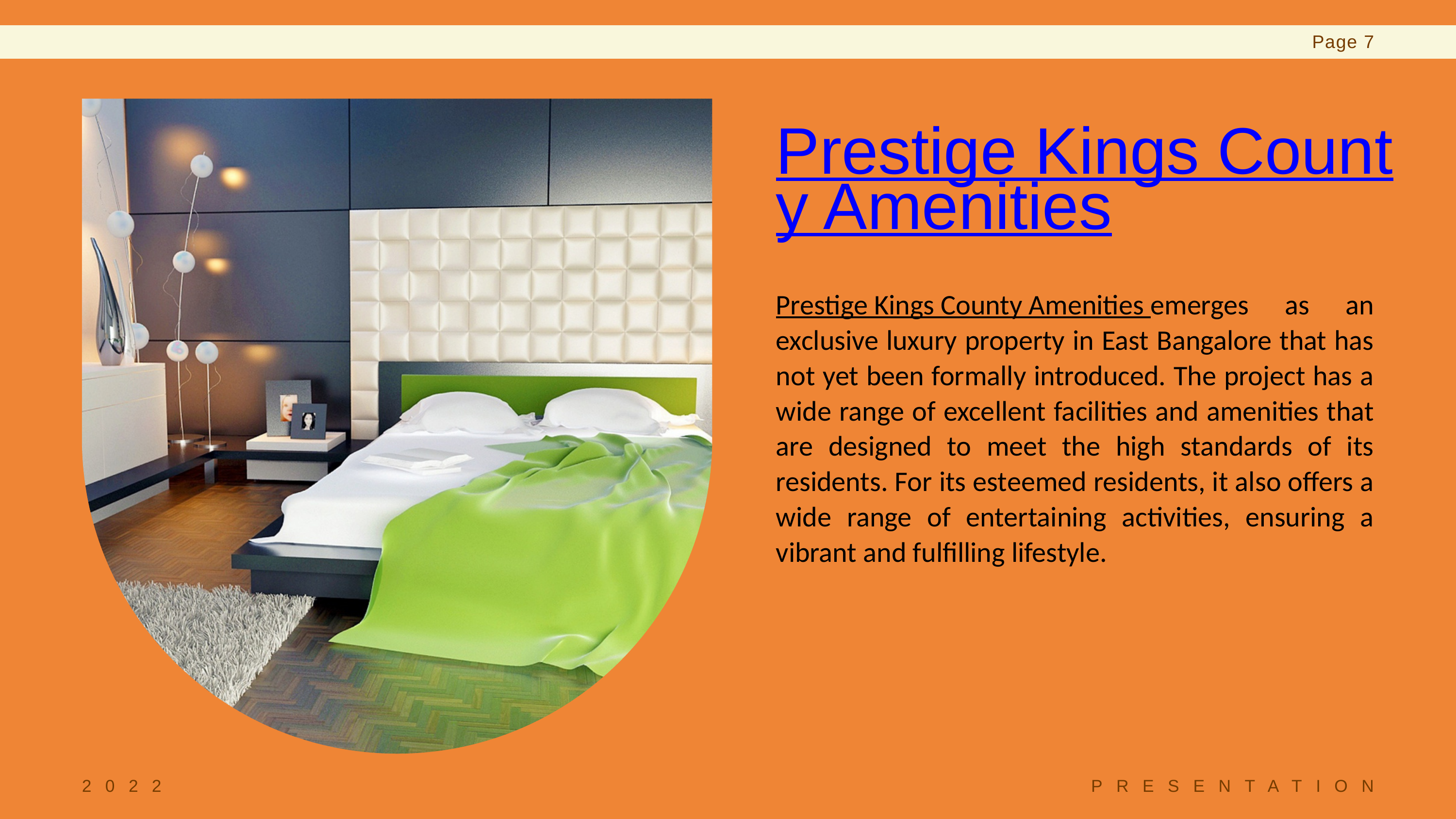

Page 7

Prestige Kings County Amenities

Prestige Kings County Amenities emerges as an exclusive luxury property in East Bangalore that has not yet been formally introduced. The project has a wide range of excellent facilities and amenities that are designed to meet the high standards of its residents. For its esteemed residents, it also offers a wide range of entertaining activities, ensuring a vibrant and fulfilling lifestyle.
2022
PRESENTATION